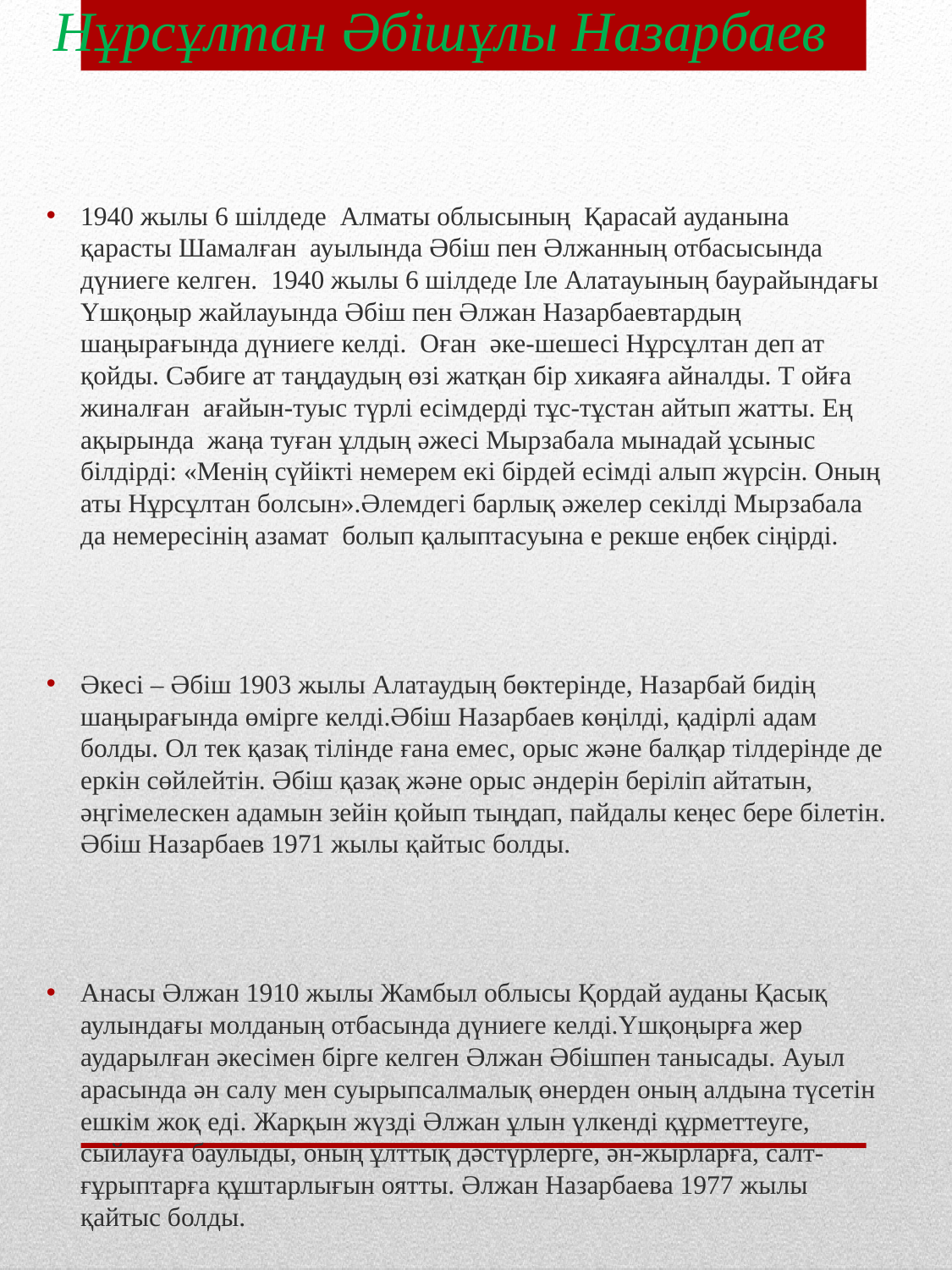

# Нұрсұлтан Әбішұлы Назарбаев

1940 жылы 6 шілдеде  Алматы облысының  Қарасай ауданына  қарасты Шамалған  ауылында Әбіш пен Әлжанның отбасысында  дүниеге келген.  1940 жылы 6 шілдеде Іле Алатауының баурайындағы  Үшқоңыр жайлауында Әбіш пен Әлжан Назарбаевтардың шаңырағында дүниеге келді.  Оған  әке-шешесі Нұрсұлтан деп ат  қойды. Сәбиге ат таңдаудың өзі жатқан бір хикаяға айналды. Т ойға жиналған  ағайын-туыс түрлі есімдерді тұс-тұстан айтып жатты. Ең ақырында  жаңа туған ұлдың әжесі Мырзабала мынадай ұсыныс білдірді: «Менің сүйікті немерем екі бірдей есімді алып жүрсін. Оның аты Нұрсұлтан болсын».Әлемдегі барлық әжелер секілді Мырзабала да немересінің азамат  болып қалыптасуына е рекше еңбек сіңірді.

Әкесі – Әбіш 1903 жылы Алатаудың бөктерінде, Назарбай бидің шаңырағында өмірге келді.Әбіш Назарбаев көңілді, қадірлі адам болды. Ол тек қазақ тілінде ғана емес, орыс және балқар тілдерінде де еркін сөйлейтін. Әбіш қазақ және орыс әндерін беріліп айтатын, әңгімелескен адамын зейін қойып тыңдап, пайдалы кеңес бере білетін.  Әбіш Назарбаев 1971 жылы қайтыс болды.

Анасы Әлжан 1910 жылы Жамбыл облысы Қордай ауданы Қасық аулындағы молданың отбасында дүниеге келді.Үшқоңырға жер аударылған әкесімен бірге келген Әлжан Әбішпен танысады. Ауыл арасында ән салу мен суырыпсалмалық өнерден оның алдына түсетін ешкім жоқ еді. Жарқын жүзді Әлжан ұлын үлкенді құрметтеуге, сыйлауға баулыды, оның ұлттық дәстүрлерге, ән-жырларға, салт-ғұрыптарға құштарлығын оятты. Әлжан Назарбаева 1977 жылы қайтыс болды.